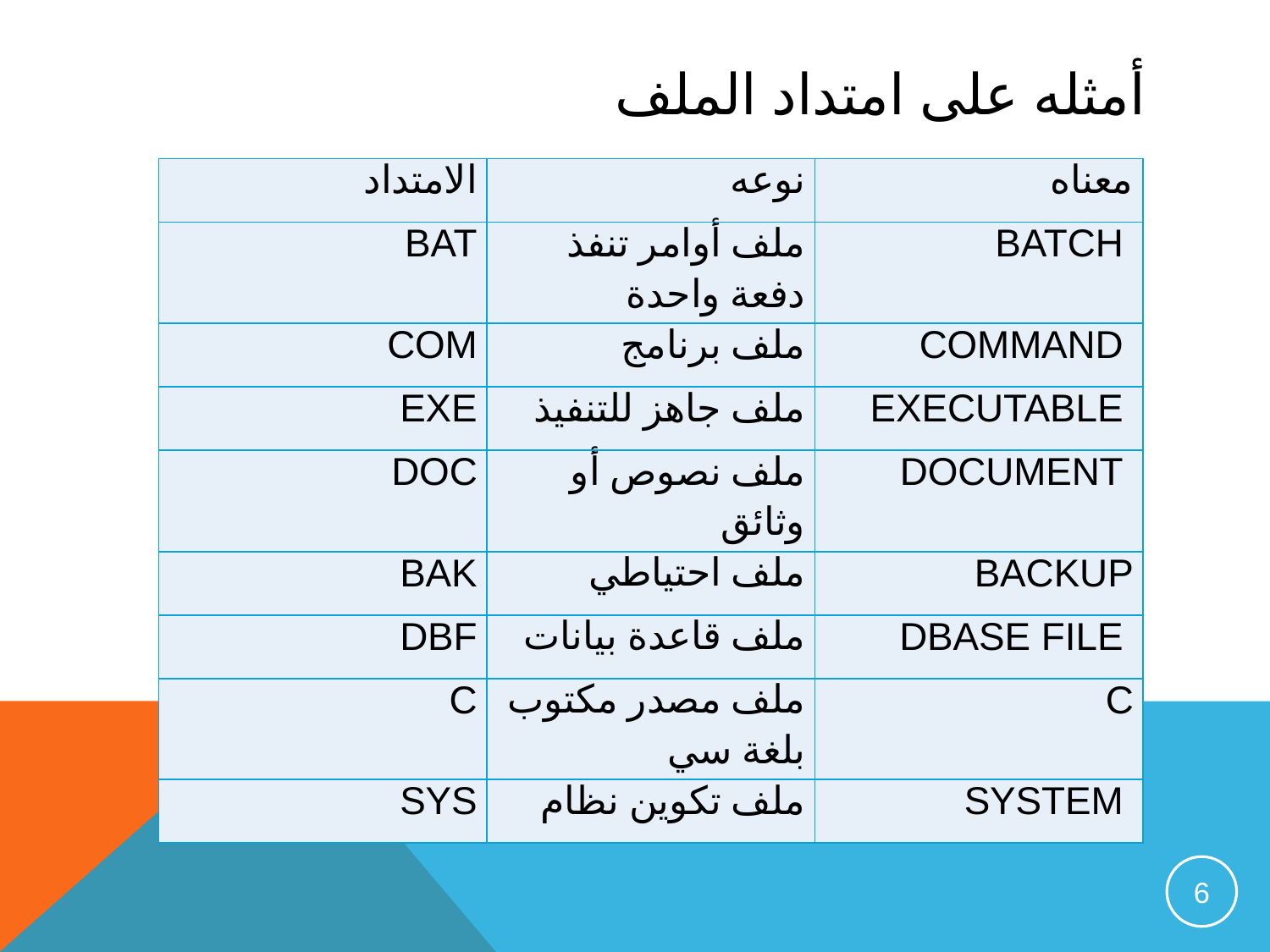

# أمثله على امتداد الملف
| الامتداد | نوعه | معناه |
| --- | --- | --- |
| BAT | ملف أوامر تنفذ دفعة واحدة | BATCH |
| COM | ملف برنامج | COMMAND |
| EXE | ملف جاهز للتنفيذ | EXECUTABLE |
| DOC | ملف نصوص أو وثائق | DOCUMENT |
| BAK | ملف احتياطي | BACKUP |
| DBF | ملف قاعدة بيانات | DBASE FILE |
| C | ملف مصدر مكتوب بلغة سي | C |
| SYS | ملف تكوين نظام | SYSTEM |
6